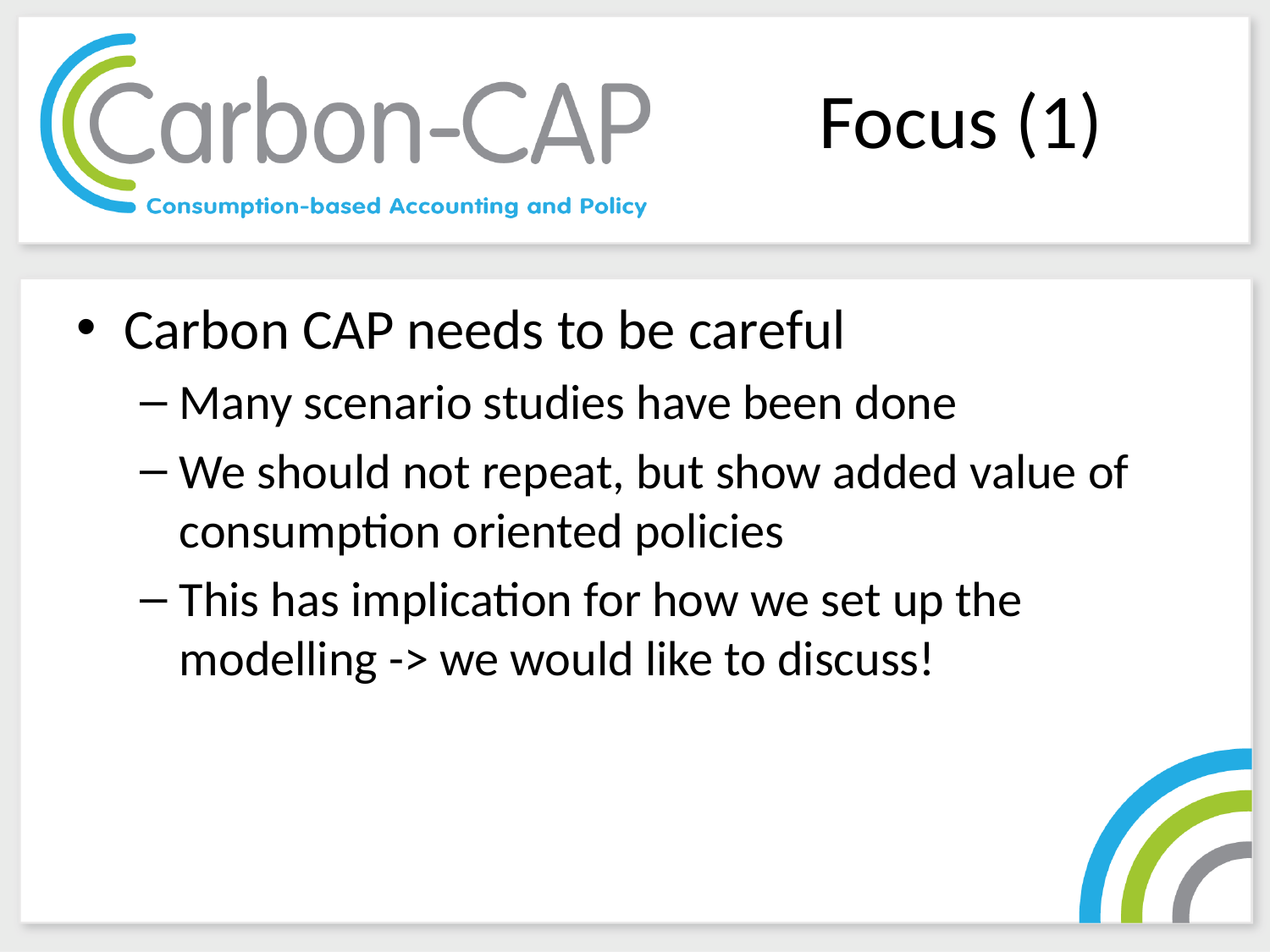

# Focus (1)
Carbon CAP needs to be careful
Many scenario studies have been done
We should not repeat, but show added value of consumption oriented policies
This has implication for how we set up the modelling -> we would like to discuss!